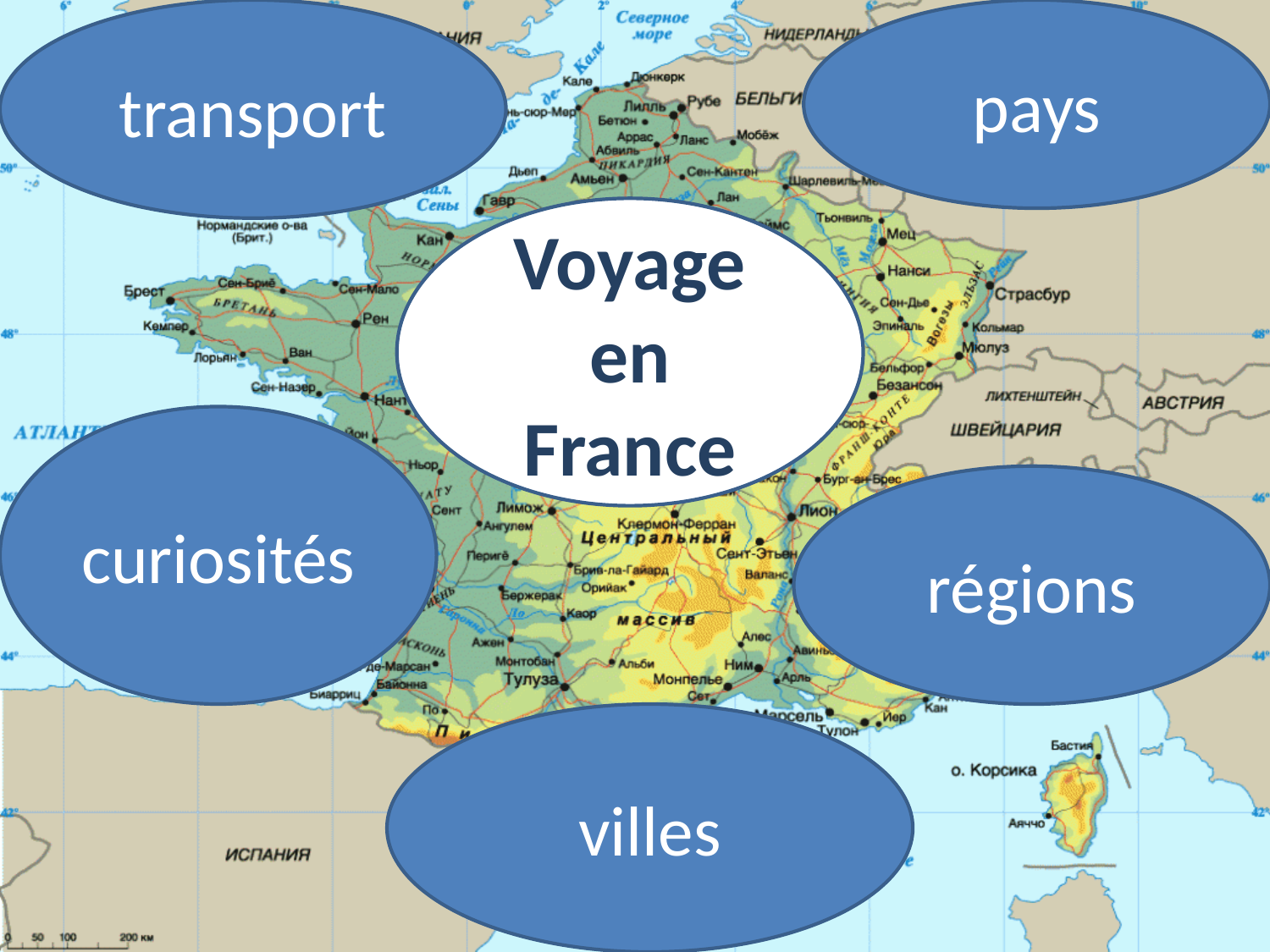

transport
pays
#
Voyage
en France

curiosités
régions
villes